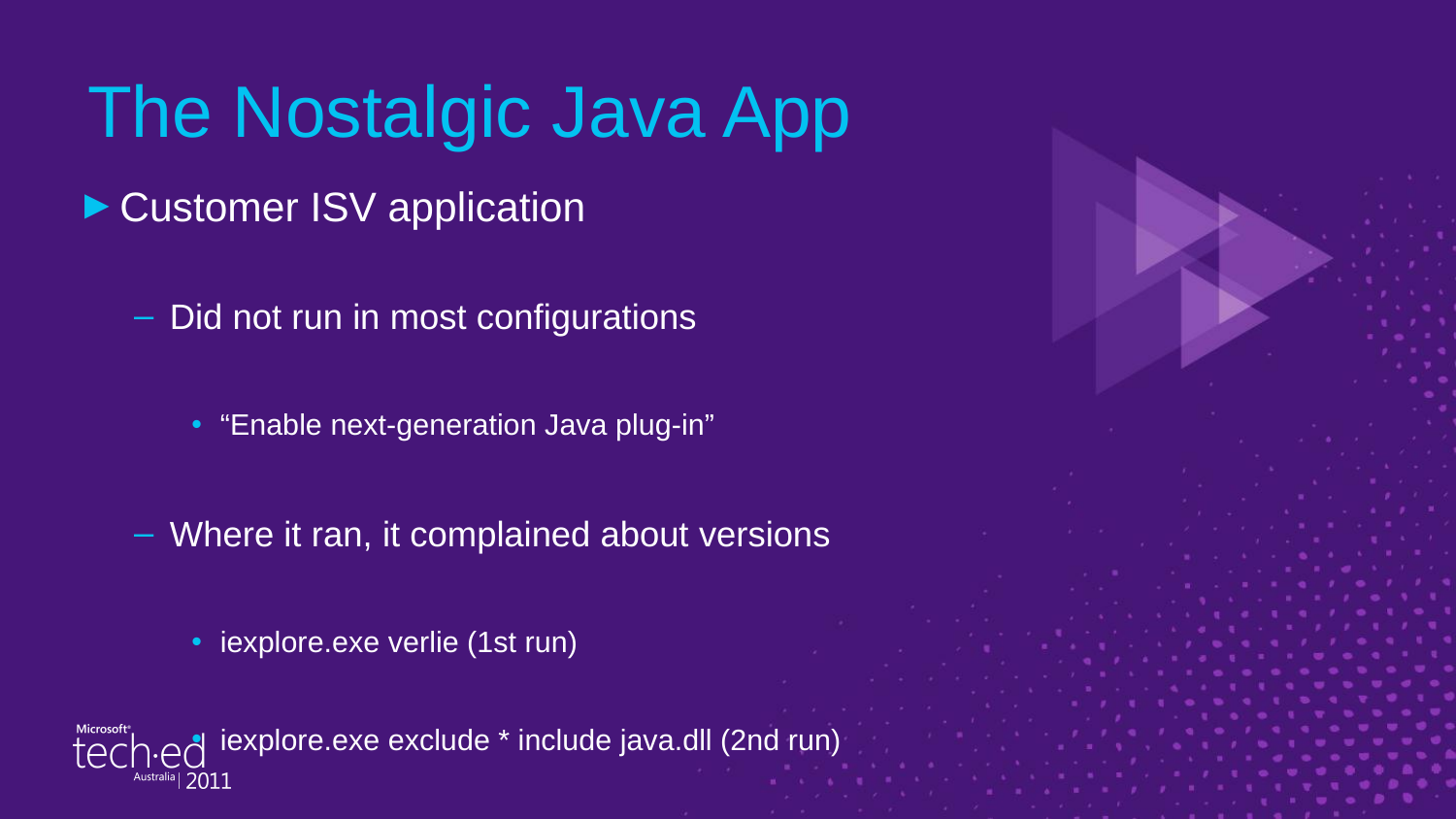

# The Nostalgic Java App
Customer ISV application

Did not run in most configurations

“Enable next-generation Java plug-in”

Where it ran, it complained about versions

iexplore.exe verlie (1st run)

iexplore.exe exclude * include java.dll (2nd run)